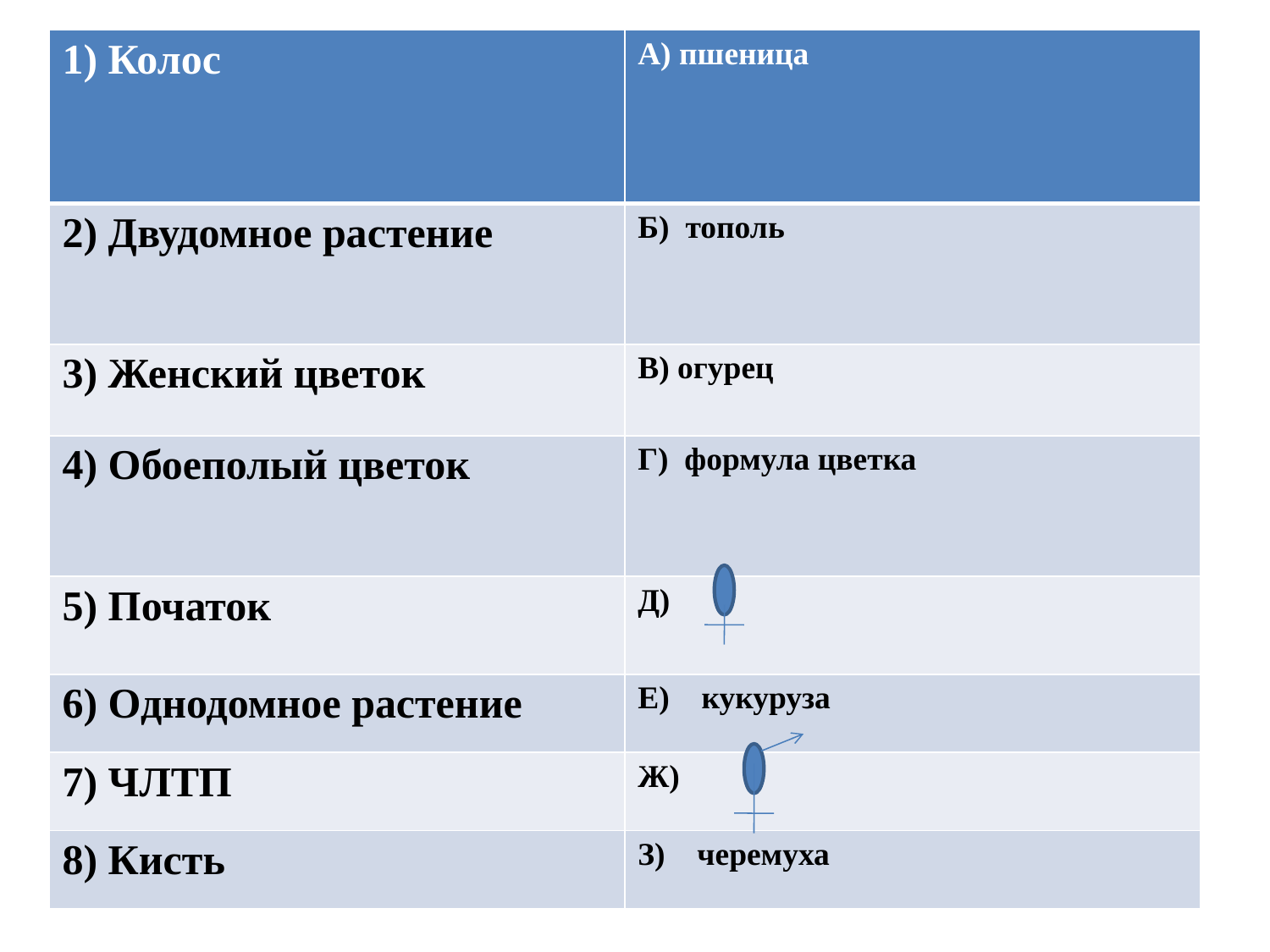

#
| 1) Колос | А) пшеница |
| --- | --- |
| 2) Двудомное растение | Б) тополь |
| 3) Женский цветок | В) огурец |
| 4) Обоеполый цветок | Г) формула цветка |
| 5) Початок | Д) |
| 6) Однодомное растение | Е) кукуруза |
| 7) ЧЛТП | Ж) |
| 8) Кисть | З) черемуха |